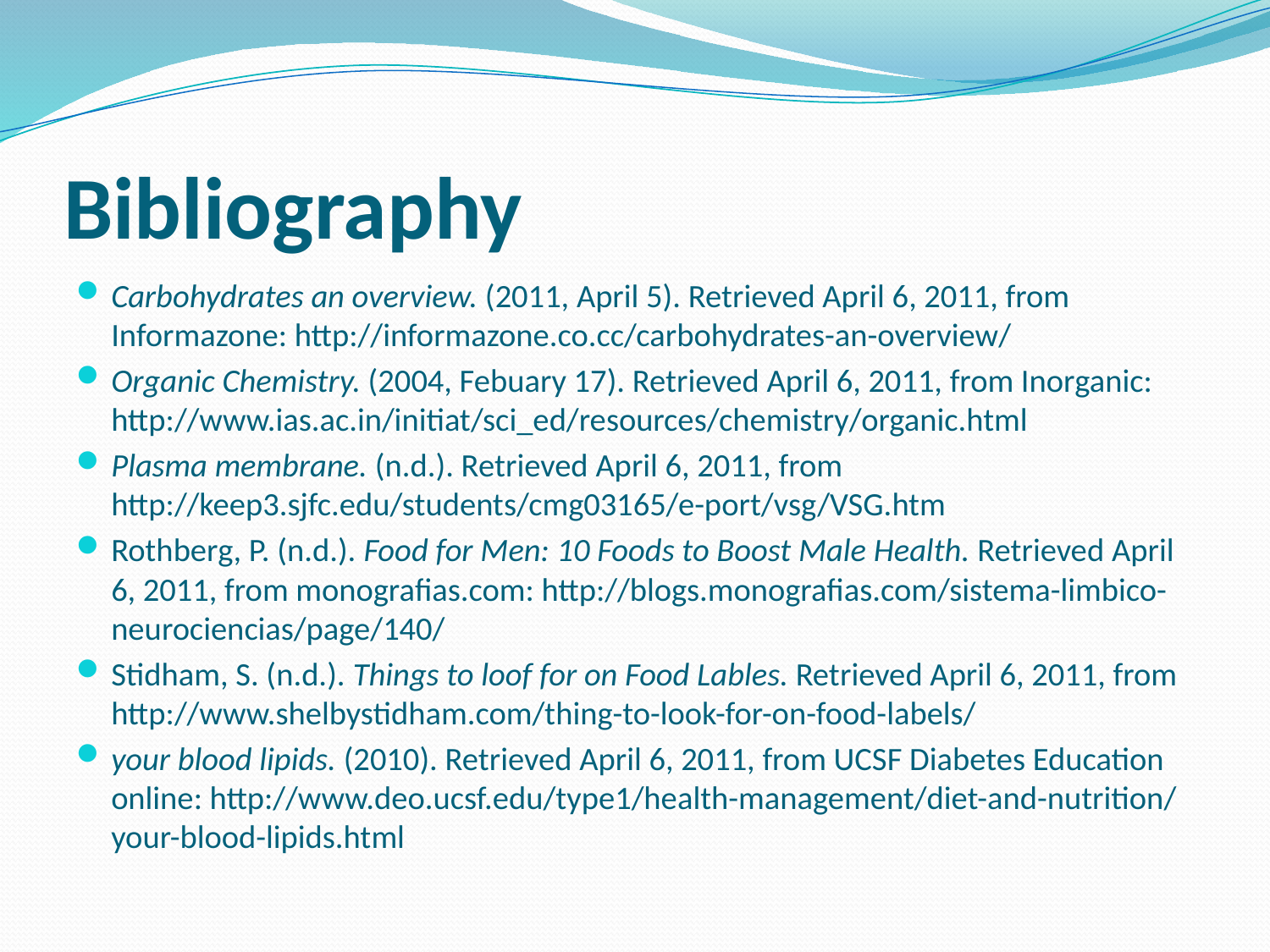

# Bibliography
Carbohydrates an overview. (2011, April 5). Retrieved April 6, 2011, from Informazone: http://informazone.co.cc/carbohydrates-an-overview/
Organic Chemistry. (2004, Febuary 17). Retrieved April 6, 2011, from Inorganic: http://www.ias.ac.in/initiat/sci_ed/resources/chemistry/organic.html
Plasma membrane. (n.d.). Retrieved April 6, 2011, from http://keep3.sjfc.edu/students/cmg03165/e-port/vsg/VSG.htm
Rothberg, P. (n.d.). Food for Men: 10 Foods to Boost Male Health. Retrieved April 6, 2011, from monografias.com: http://blogs.monografias.com/sistema-limbico-neurociencias/page/140/
Stidham, S. (n.d.). Things to loof for on Food Lables. Retrieved April 6, 2011, from http://www.shelbystidham.com/thing-to-look-for-on-food-labels/
your blood lipids. (2010). Retrieved April 6, 2011, from UCSF Diabetes Education online: http://www.deo.ucsf.edu/type1/health-management/diet-and-nutrition/your-blood-lipids.html